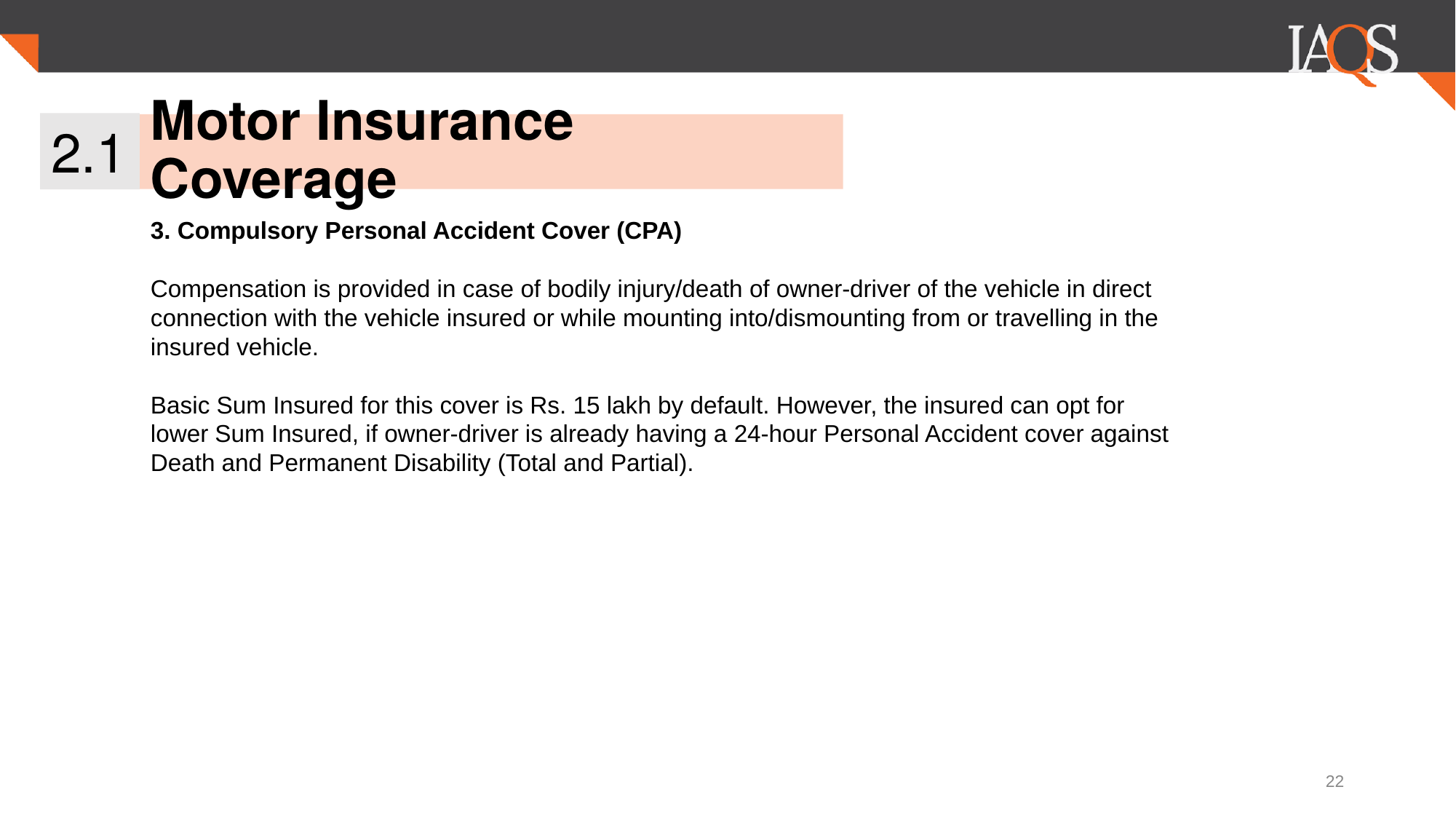

2.1
# Motor Insurance Coverage
3. Compulsory Personal Accident Cover (CPA)

Compensation is provided in case of bodily injury/death of owner-driver of the vehicle in direct connection with the vehicle insured or while mounting into/dismounting from or travelling in the insured vehicle.

Basic Sum Insured for this cover is Rs. 15 lakh by default. However, the insured can opt for lower Sum Insured, if owner-driver is already having a 24-hour Personal Accident cover against Death and Permanent Disability (Total and Partial).

22